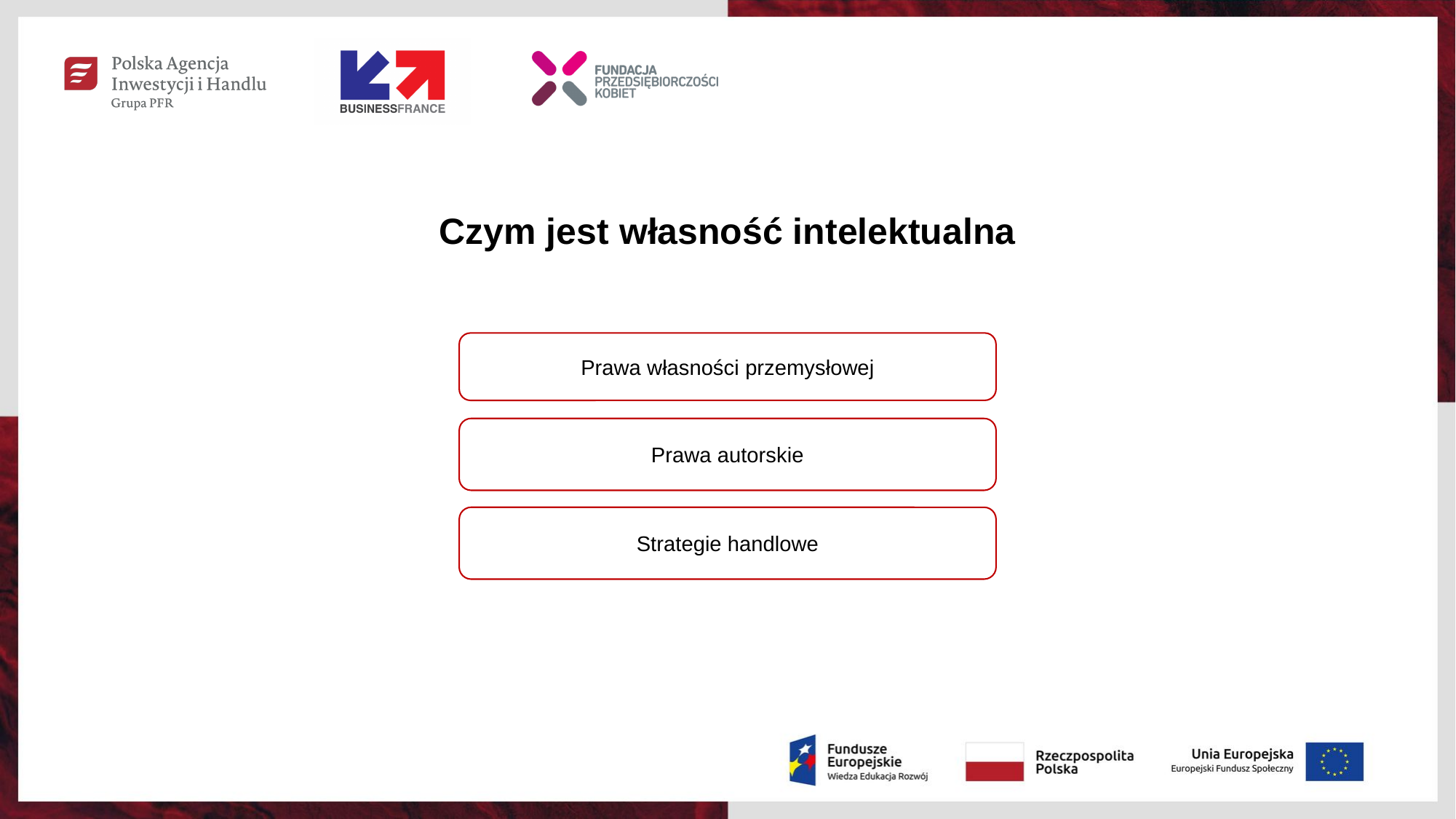

# Czym jest własność intelektualna

Prawa własności przemysłowej

Prawa autorskie

Strategie handlowe